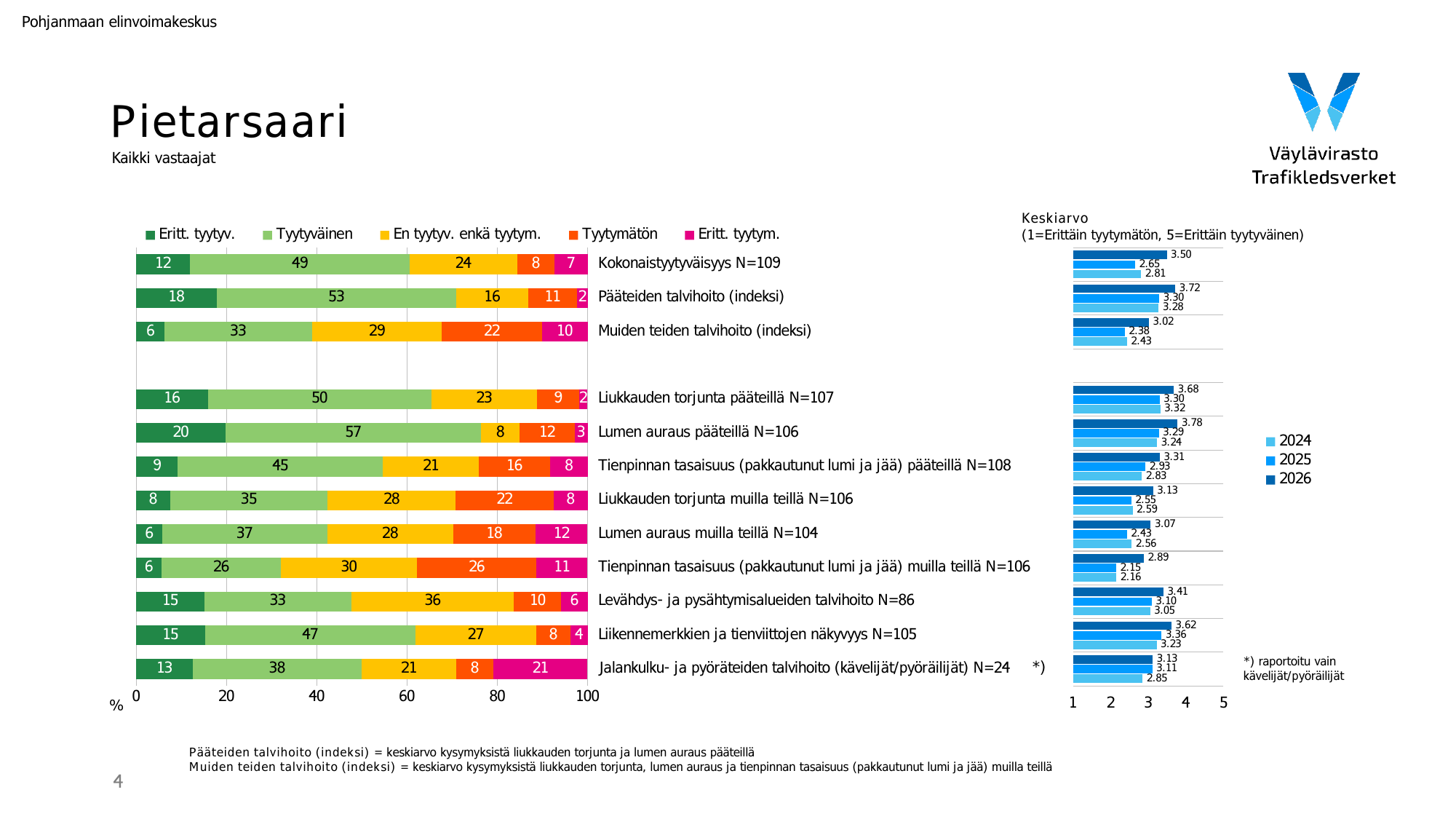

Pohjanmaan elinvoimakeskus
# Pietarsaari
Kaikki vastaajat
Keskiarvo
(1=Erittäin tyytymätön, 5=Erittäin tyytyväinen)

### Chart

| Category | Eritt. tyytyv. | Tyytyväinen | En tyytyv. enkä tyytym. | Tyytymätön | Eritt. tyytym. |
|---|---|---|---|---|---|
| Kokonaistyytyväisyys N=109 | 11.926605504587156 | 48.62385321100918 | 23.853211009174313 | 8.256880733944955 | 7.339449541284404 |
| Pääteiden talvihoito (indeksi) | 17.84037558685446 | 53.051643192488264 | 15.96244131455399 | 10.7981220657277 | 2.347417840375587 |
| Muiden teiden talvihoito (indeksi) | 6.329113924050633 | 32.59493670886076 | 28.79746835443038 | 22.151898734177216 | 10.126582278481013 |
|  | None | None | None | None | None |
| Liukkauden torjunta pääteillä N=107 | 15.887850467289718 | 49.532710280373834 | 23.364485981308412 | 9.345794392523365 | 1.8691588785046727 |
| Lumen auraus pääteillä N=106 | 19.81132075471698 | 56.60377358490566 | 8.49056603773585 | 12.264150943396226 | 2.8301886792452833 |
| Tienpinnan tasaisuus (pakkautunut lumi ja jää) pääteillä N=108 | 9.25925925925926 | 45.370370370370374 | 21.296296296296298 | 15.74074074074074 | 8.333333333333332 |
| Liukkauden torjunta muilla teillä N=106 | 7.547169811320755 | 34.90566037735849 | 28.30188679245283 | 21.69811320754717 | 7.547169811320755 |
| Lumen auraus muilla teillä N=104 | 5.769230769230769 | 36.53846153846153 | 27.884615384615387 | 18.269230769230766 | 11.538461538461538 |
| Tienpinnan tasaisuus (pakkautunut lumi ja jää) muilla teillä N=106 | 5.660377358490567 | 26.41509433962264 | 30.18867924528302 | 26.41509433962264 | 11.320754716981133 |
| Levähdys- ja pysähtymisalueiden talvihoito N=86 | 15.11627906976744 | 32.55813953488372 | 36.04651162790697 | 10.465116279069768 | 5.813953488372093 |
| Liikennemerkkien ja tienviittojen näkyvyys N=105 | 15.238095238095239 | 46.666666666666664 | 26.666666666666668 | 7.6190476190476195 | 3.8095238095238098 |
| Jalankulku- ja pyöräteiden talvihoito (kävelijät/pyöräilijät) N=24 | 12.5 | 37.5 | 20.833333333333336 | 8.333333333333332 | 20.833333333333336 |

### Chart

| Category | 2026 | 2025 | 2024 |
|---|---|---|---|
*) raportoitu vain
kävelijät/pyöräilijät
*)
%
Pääteiden talvihoito (indeksi) = keskiarvo kysymyksistä liukkauden torjunta ja lumen auraus pääteillä
Muiden teiden talvihoito (indeksi) = keskiarvo kysymyksistä liukkauden torjunta, lumen auraus ja tienpinnan tasaisuus (pakkautunut lumi ja jää) muilla teillä

4